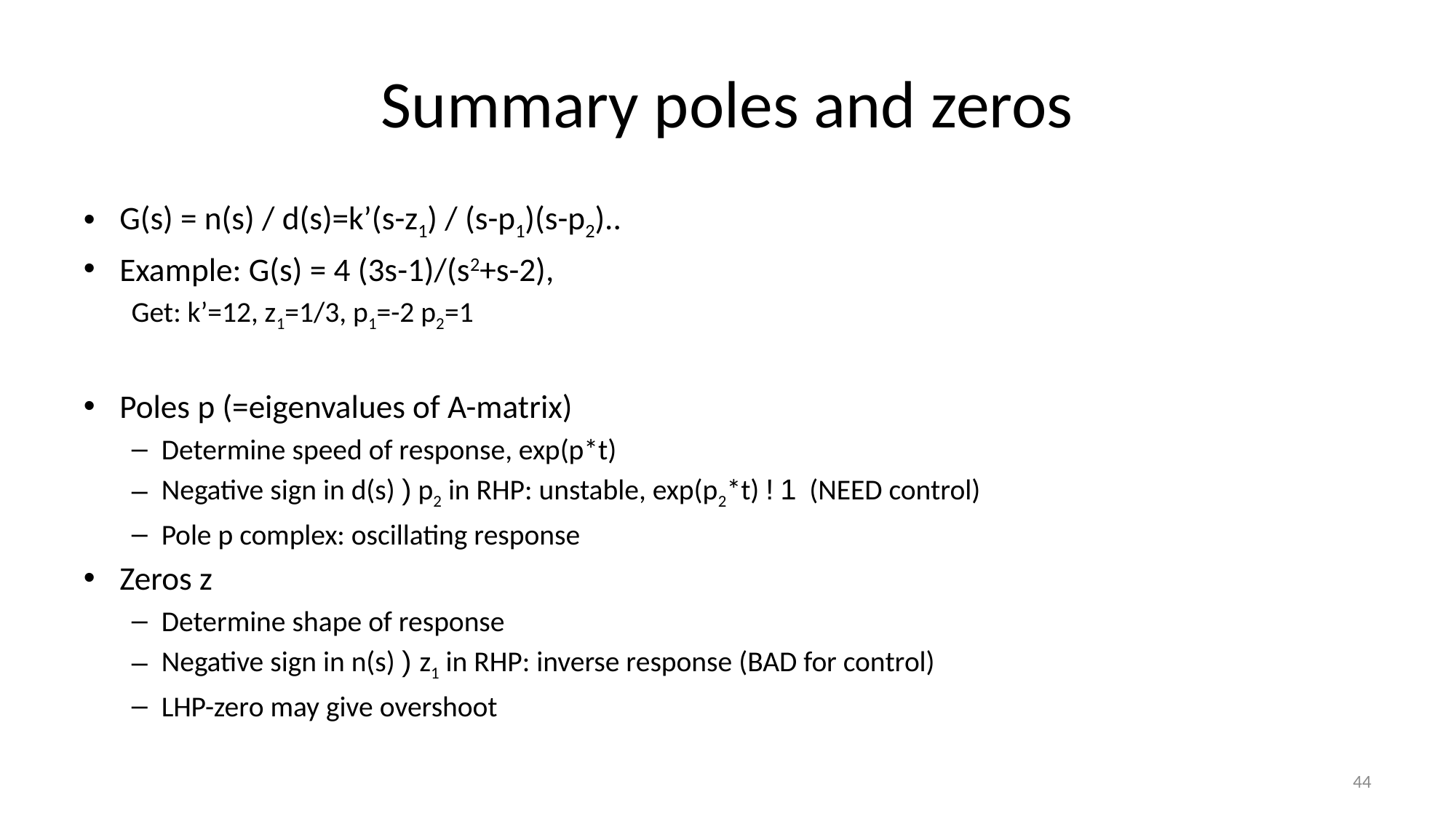

# Summary poles and zeros
G(s) = n(s) / d(s)=k’(s-z1) / (s-p1)(s-p2)..
Example: G(s) = 4 (3s-1)/(s2+s-2),
		Get: k’=12, z1=1/3, p1=-2 p2=1

Poles p (=eigenvalues of A-matrix)
Determine speed of response, exp(p*t)
Negative sign in d(s) ) p2 in RHP: unstable, exp(p2*t) ! 1  (NEED control)
Pole p complex: oscillating response
Zeros z
Determine shape of response
Negative sign in n(s) ) z1 in RHP: inverse response (BAD for control)
LHP-zero may give overshoot
44